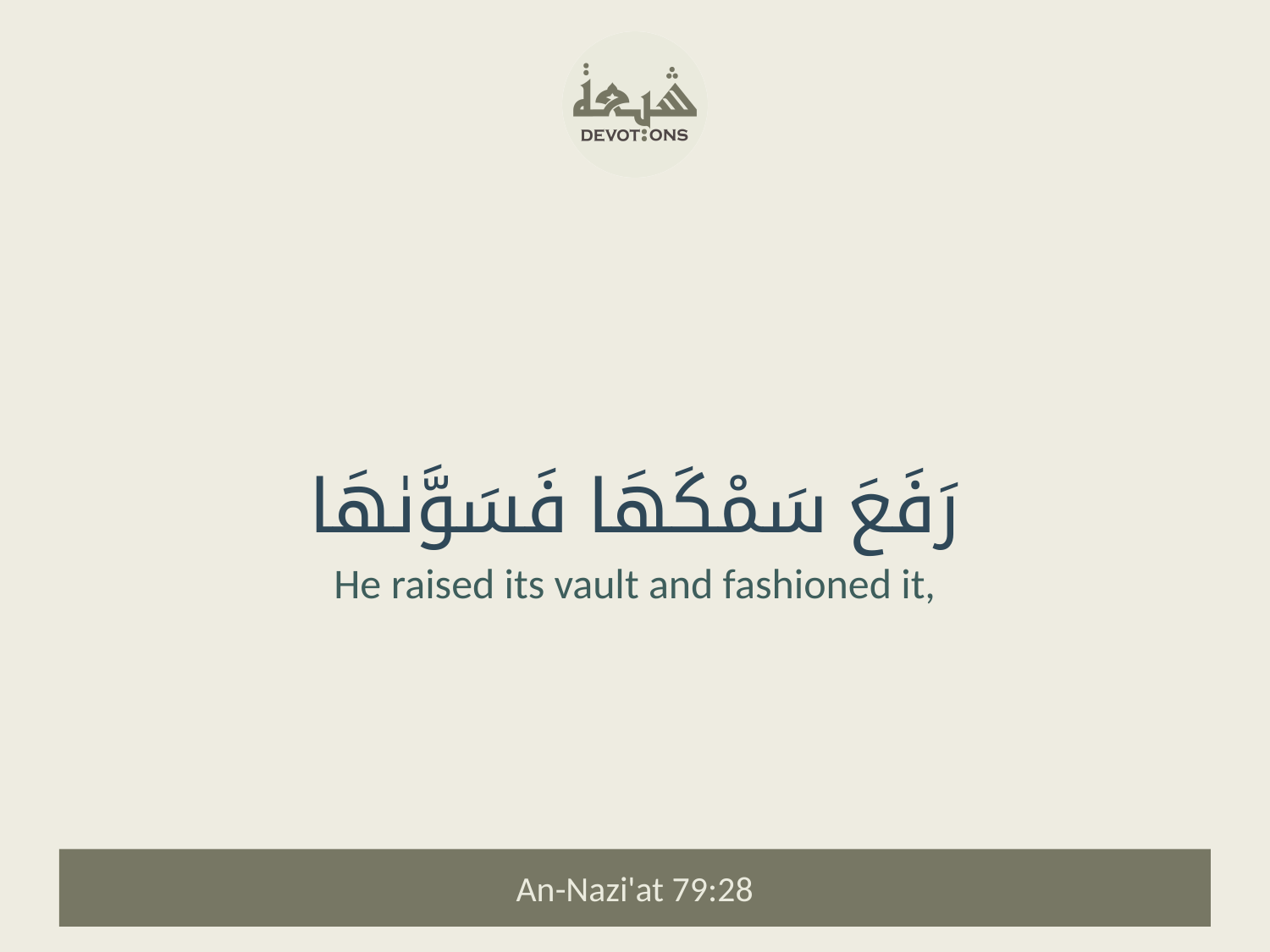

رَفَعَ سَمْكَهَا فَسَوَّىٰهَا
He raised its vault and fashioned it,
An-Nazi'at 79:28